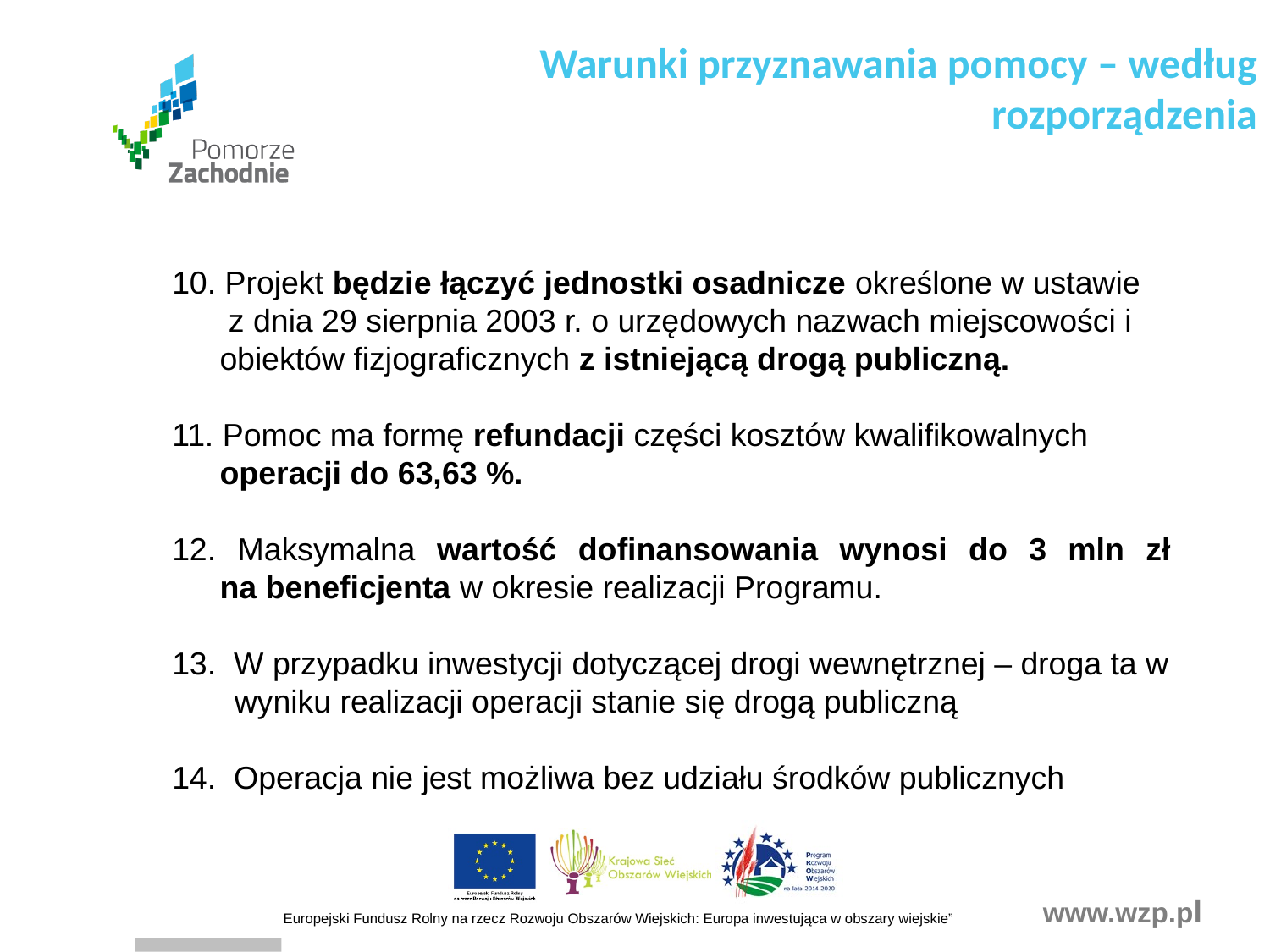

Warunki przyznawania pomocy – według rozporządzenia

10. Projekt będzie łączyć jednostki osadnicze określone w ustawie
 z dnia 29 sierpnia 2003 r. o urzędowych nazwach miejscowości i      obiektów fizjograficznych z istniejącą drogą publiczną.

11. Pomoc ma formę refundacji części kosztów kwalifikowalnych operacji do 63,63 %.

12. Maksymalna wartość dofinansowania wynosi do 3 mln zł
na beneficjenta w okresie realizacji Programu.

13.  W przypadku inwestycji dotyczącej drogi wewnętrznej – droga ta w
       wyniku realizacji operacji stanie się drogą publiczną

14.  Operacja nie jest możliwa bez udziału środków publicznych